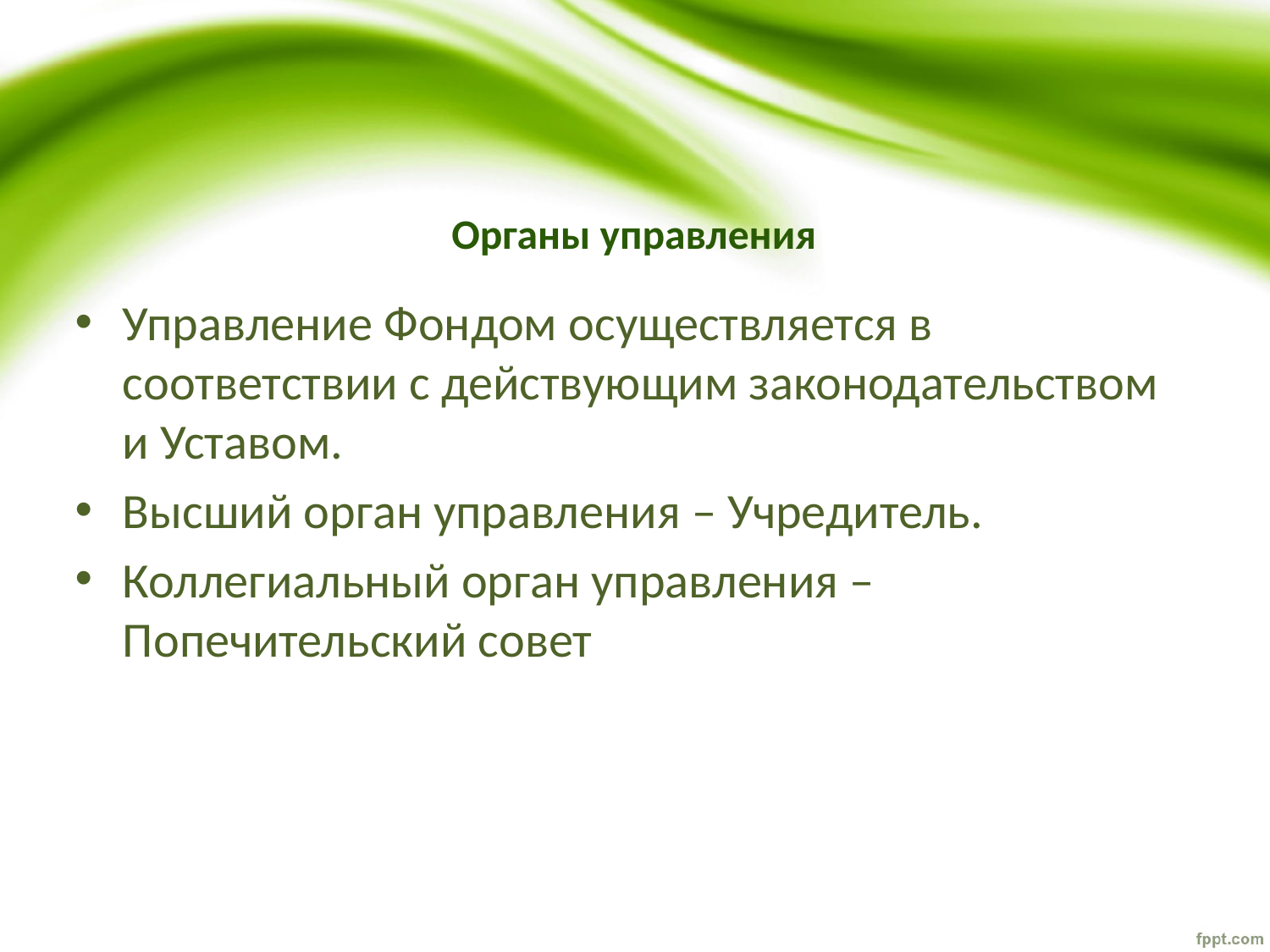

# Органы управления
Управление Фондом осуществляется в соответствии с действующим законодательством и Уставом.
Высший орган управления – Учредитель.
Коллегиальный орган управления – Попечительский совет